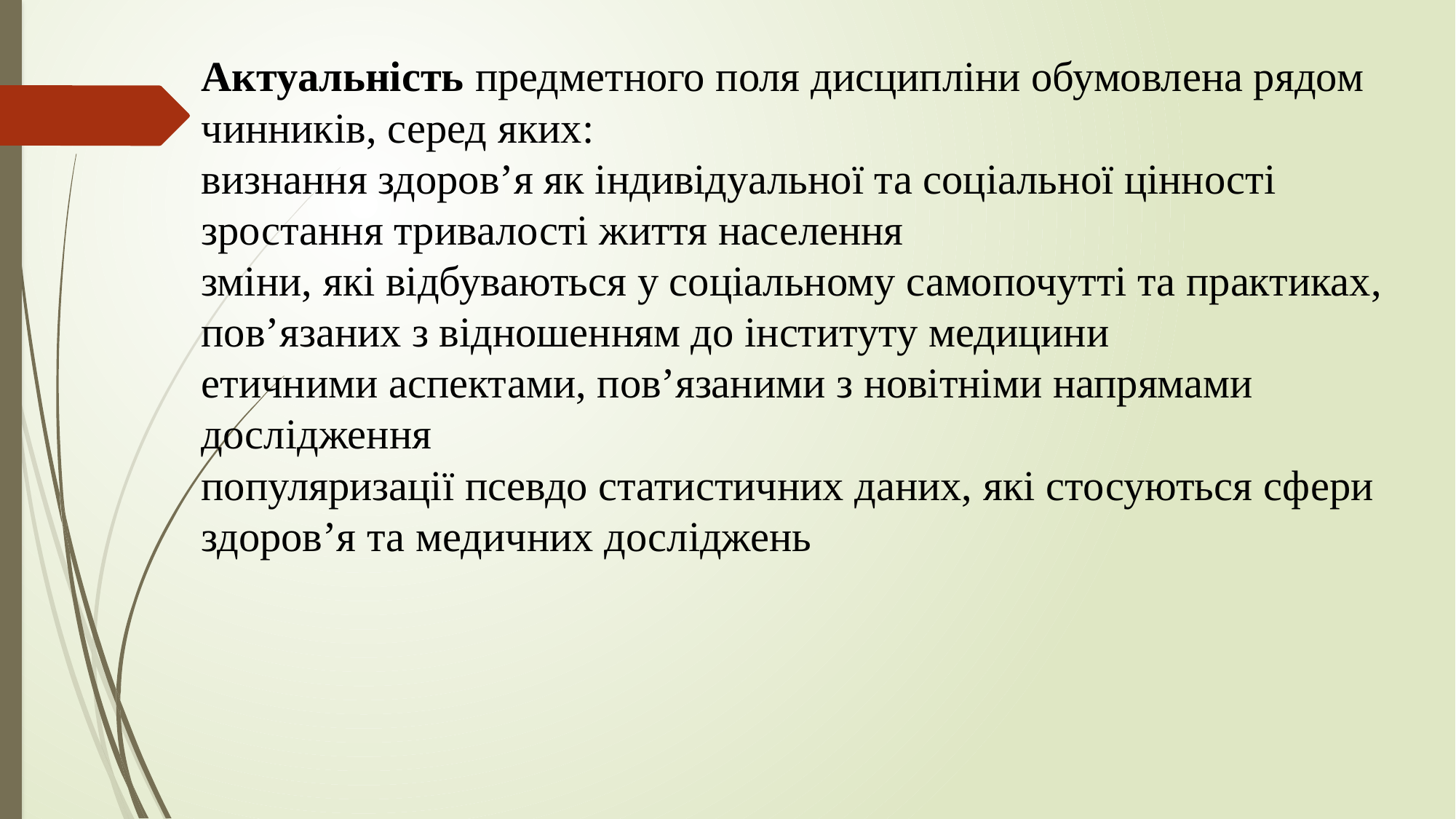

# Актуальність предметного поля дисципліни обумовлена рядом чинників, серед яких: визнання здоров’я як індивідуальної та соціальної цінності зростання тривалості життя населення зміни, які відбуваються у соціальному самопочутті та практиках, пов’язаних з відношенням до інституту медицини етичними аспектами, пов’язаними з новітніми напрямами дослідження популяризації псевдо статистичних даних, які стосуються сфери здоров’я та медичних досліджень